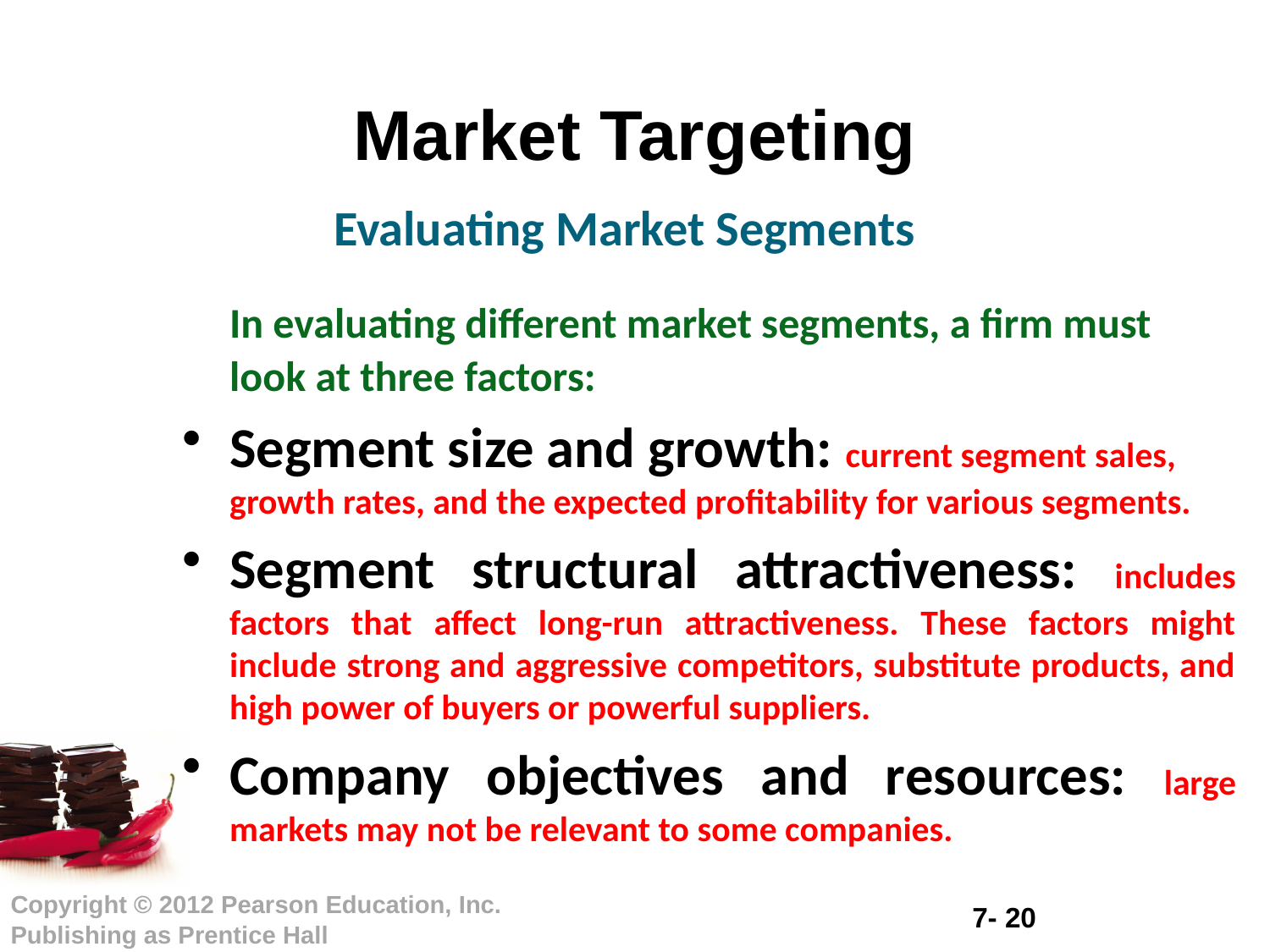

# Market Targeting
Evaluating Market Segments

    In evaluating different market segments, a firm must look at three factors:
Segment size and growth: current segment sales, growth rates, and the expected profitability for various segments.
Segment structural attractiveness: includes factors that affect long-run attractiveness. These factors might include strong and aggressive competitors, substitute products, and high power of buyers or powerful suppliers.
Company objectives and resources: large markets may not be relevant to some companies.